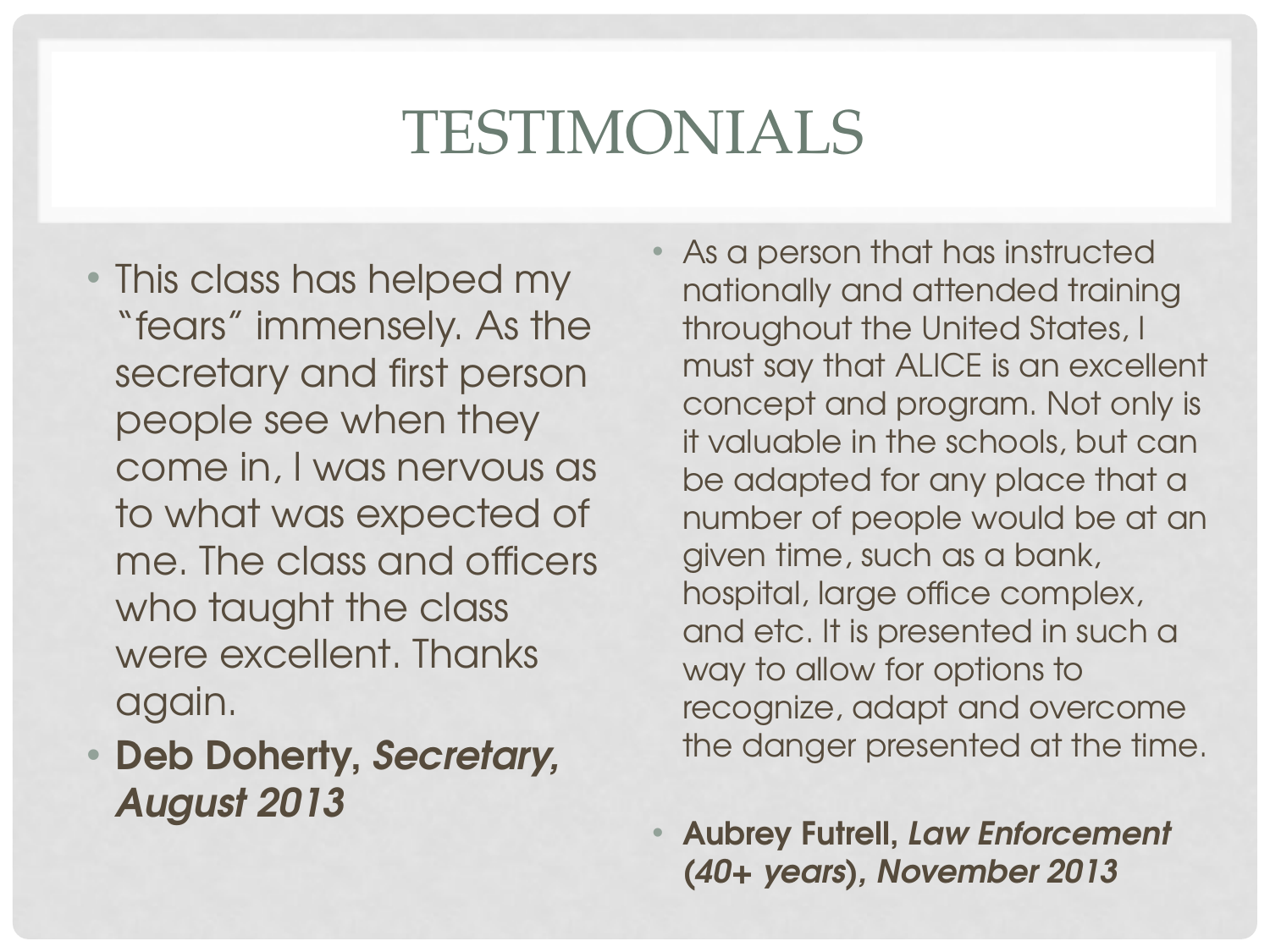

# Testimonials

As a person that has instructed nationally and attended training throughout the United States, I must say that ALICE is an excellent concept and program. Not only is it valuable in the schools, but can be adapted for any place that a number of people would be at an given time, such as a bank, hospital, large office complex, and etc. It is presented in such a way to allow for options to recognize, adapt and overcome the danger presented at the time.

Aubrey Futrell, Law Enforcement (40+ years), November 2013

This class has helped my “fears” immensely. As the secretary and first person people see when they come in, I was nervous as to what was expected of me. The class and officers who taught the class were excellent. Thanks again.
Deb Doherty, Secretary, August 2013